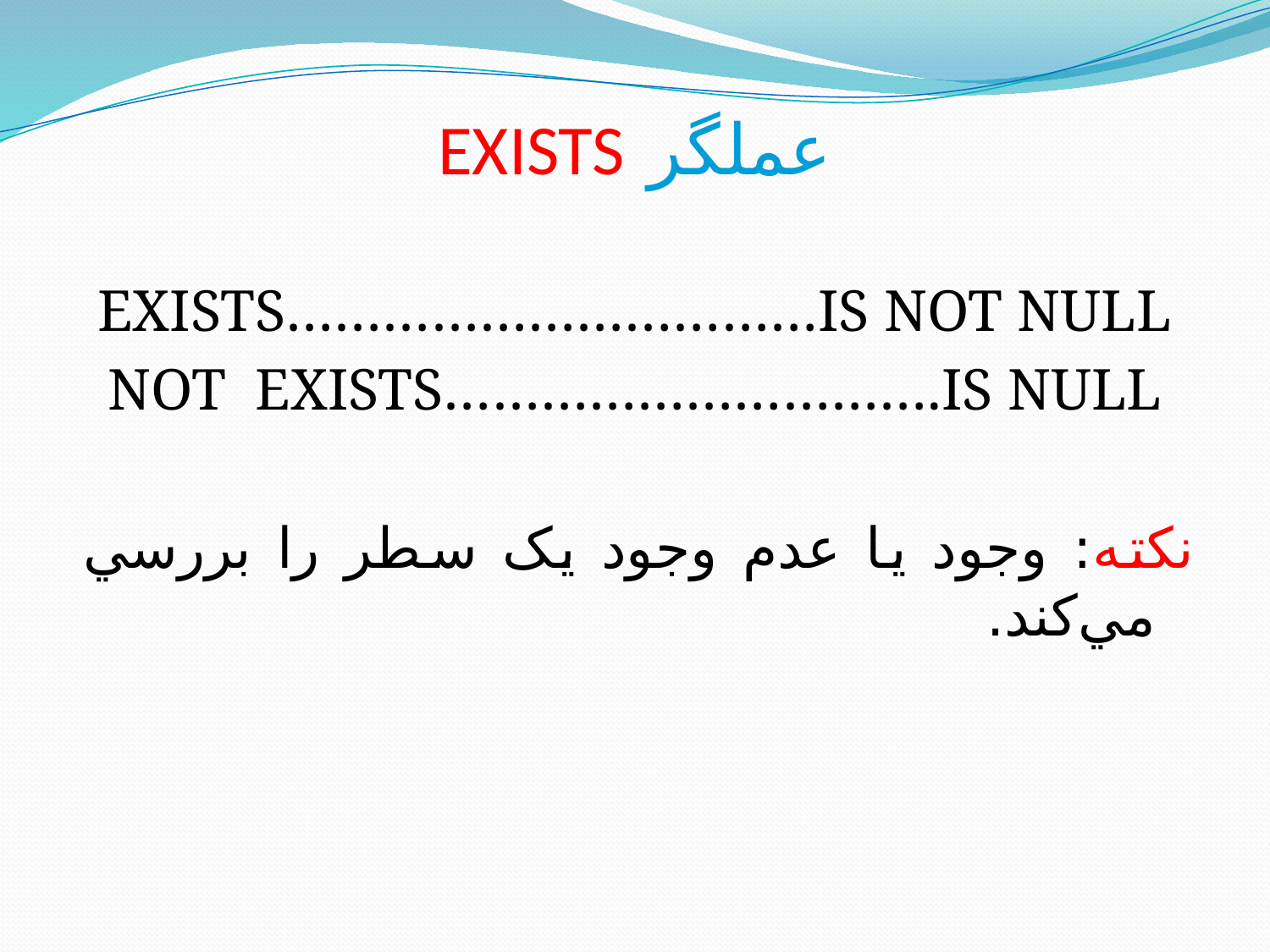

# عملگر EXISTS
EXISTS……………………………IS NOT NULL
NOT  EXISTS………………………….IS NULL

نکته: وجود يا عدم وجود يک سطر را بررسي مي‌کند.